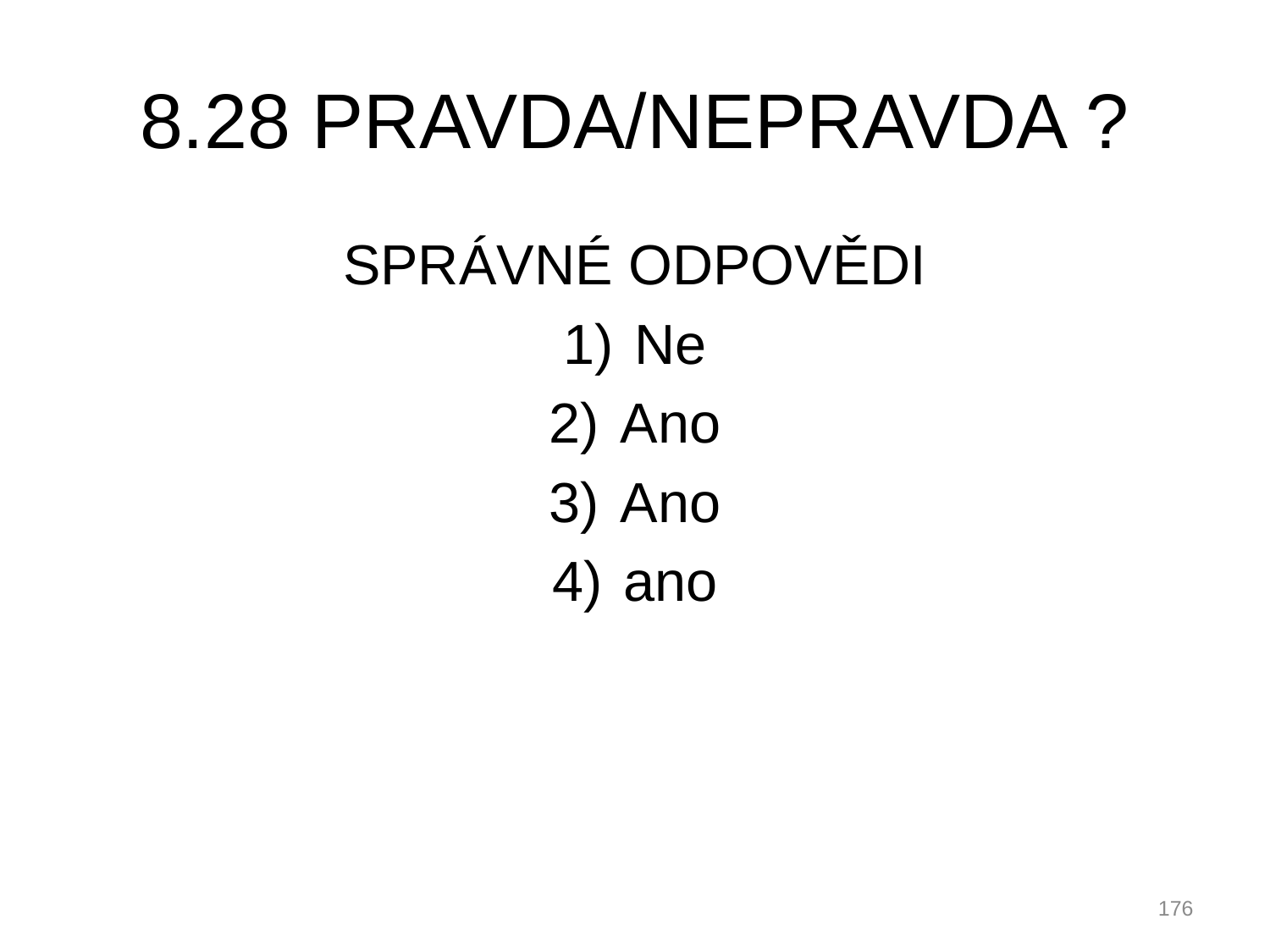

# 8.28 PRAVDA/NEPRAVDA ?
SPRÁVNÉ ODPOVĚDI
Ne
Ano
Ano
ano
176